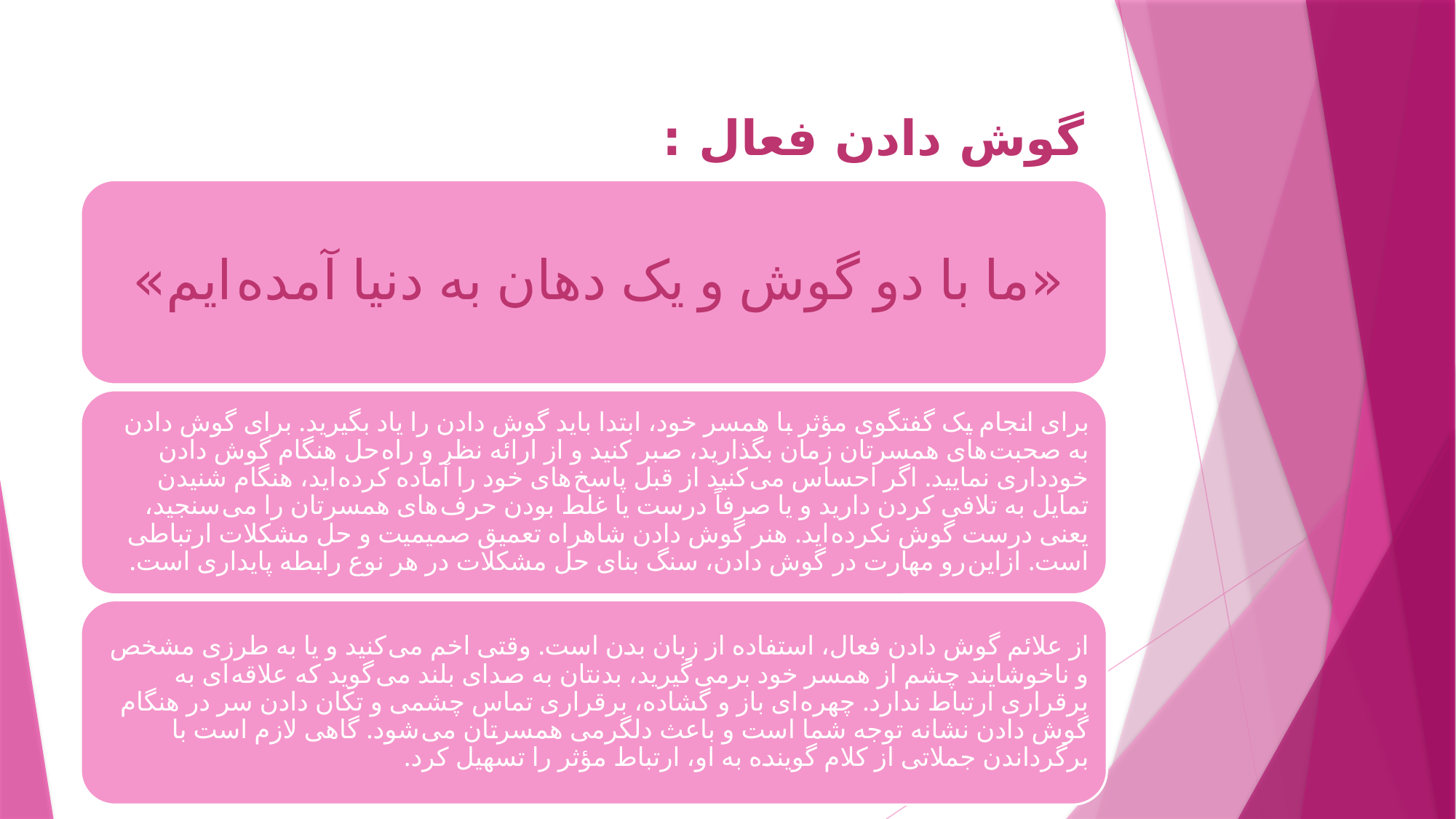

# گوش دادن فعال :
«ما با دو گوش و یک دهان به دنیا آمده ایم»
برای انجام یک گفتگوی مؤثر با همسر خود، ابتدا باید گوش دادن را یاد بگیرید. برای گوش دادن به صحبت های همسرتان زمان بگذارید، صبر کنید و از ارائه نظر و راه حل هنگام گوش دادن خودداری نمایید. اگر احساس می کنید از قبل پاسخ های خود را آماده کرده اید، هنگام شنیدن تمایل به تلافی کردن دارید و یا صرفاً درست یا غلط بودن حرف های همسرتان را می سنجید، یعنی درست گوش نکرده اید. هنر گوش دادن شاهراه تعمیق صمیمیت و حل مشکلات ارتباطی است. ازاین رو مهارت در گوش دادن، سنگ بنای حل مشکلات در هر نوع رابطه پایداری است.
از علائم گوش دادن فعال، استفاده از زبان بدن است. وقتی اخم می کنید و یا به طرزی مشخص و ناخوشایند چشم از همسر خود برمی گیرید، بدنتان به صدای بلند می گوید که علاقه ای به برقراری ارتباط ندارد. چهره ای باز و گشاده، برقراری تماس چشمی و تکان دادن سر در هنگام گوش دادن نشانه توجه شما است و باعث دلگرمی همسرتان می شود. گاهی لازم است با برگرداندن جملاتی از کلام گوینده به او، ارتباط مؤثر را تسهیل کرد.